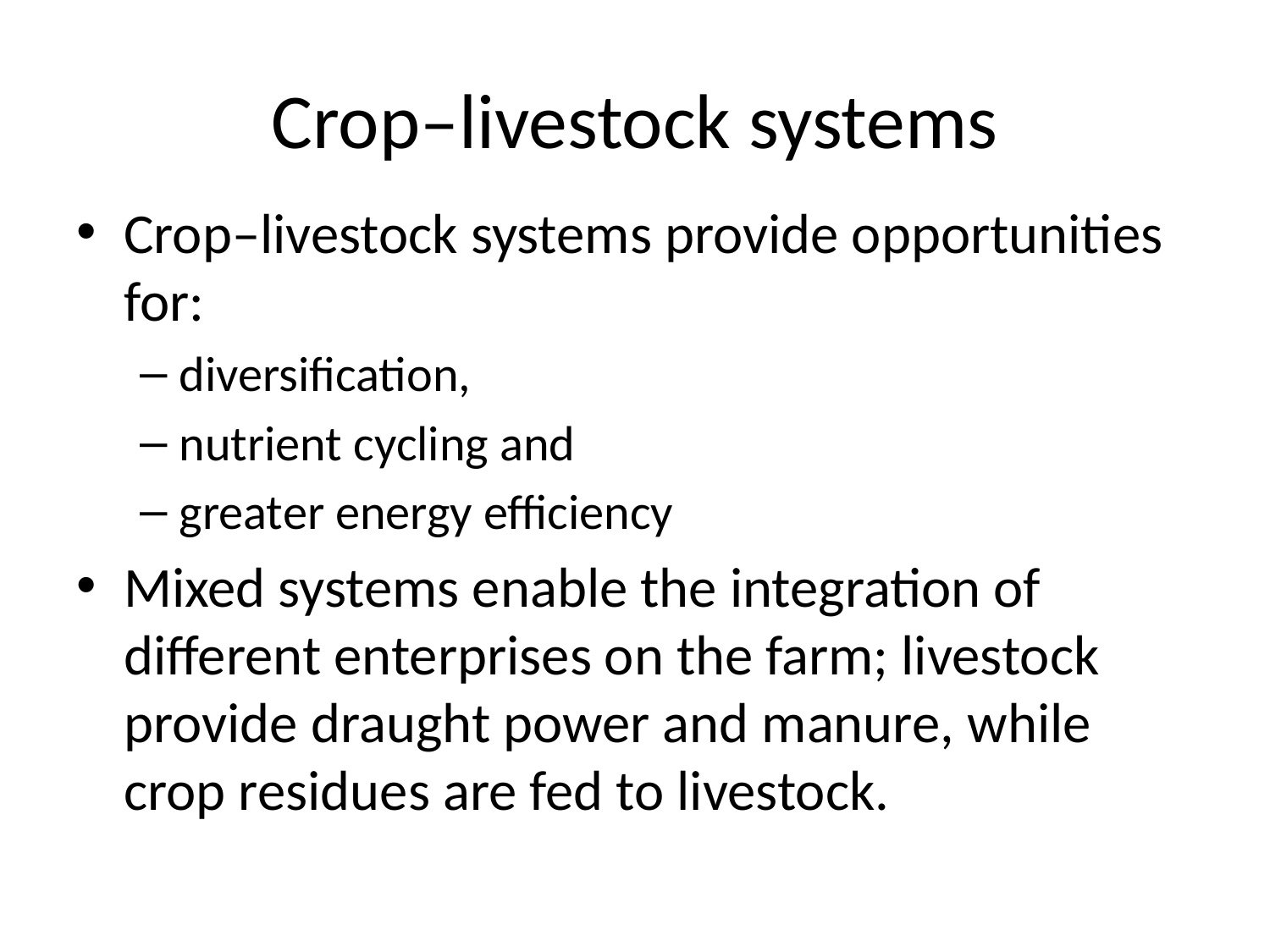

# Crop–livestock systems
Crop–livestock systems provide opportunities for:
diversification,
nutrient cycling and
greater energy efficiency
Mixed systems enable the integration of different enterprises on the farm; livestock provide draught power and manure, while crop residues are fed to livestock.